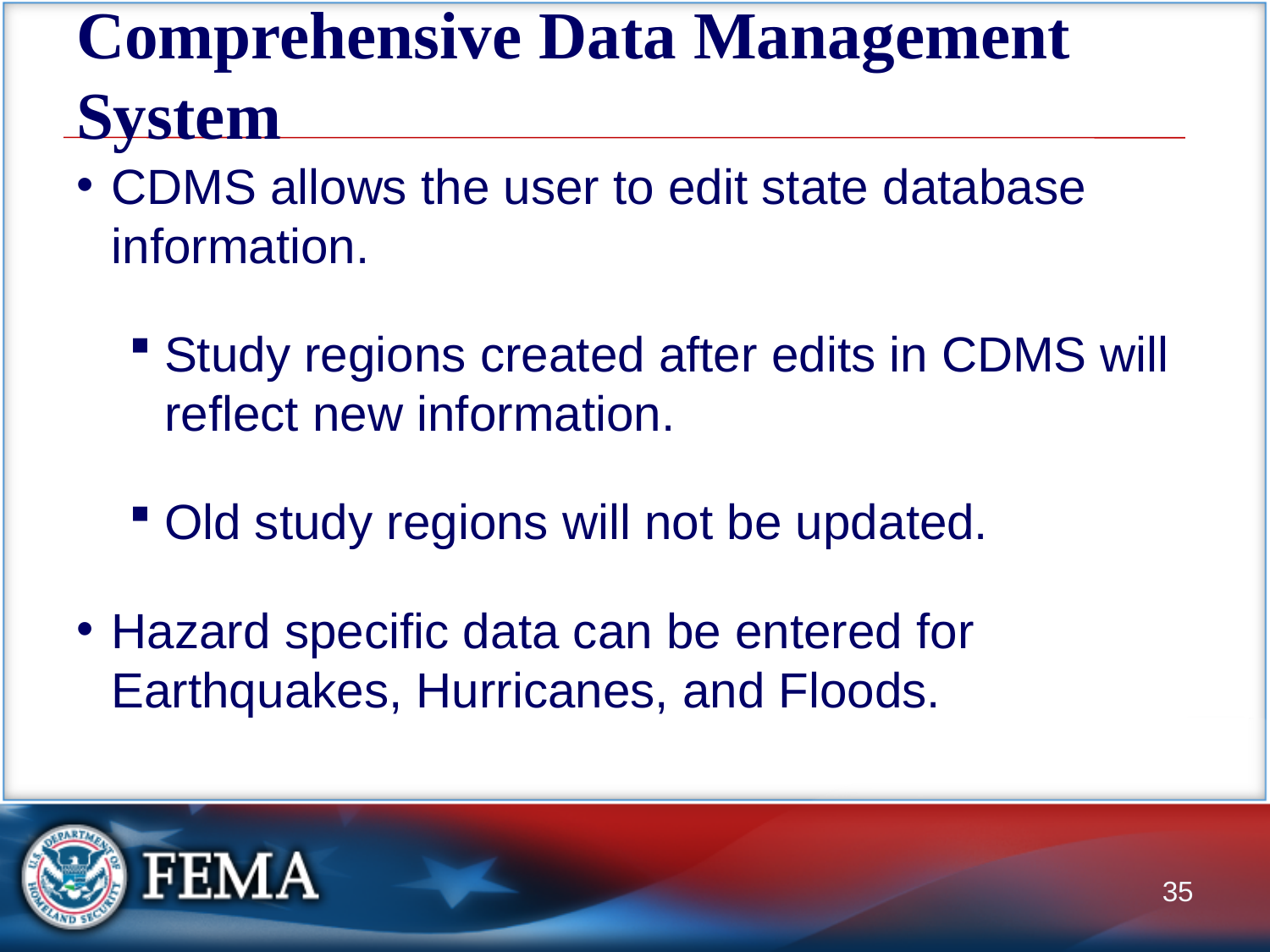

# Comprehensive Data Management System
CDMS allows the user to edit state database information.
Study regions created after edits in CDMS will reflect new information.
Old study regions will not be updated.
Hazard specific data can be entered for Earthquakes, Hurricanes, and Floods.
35